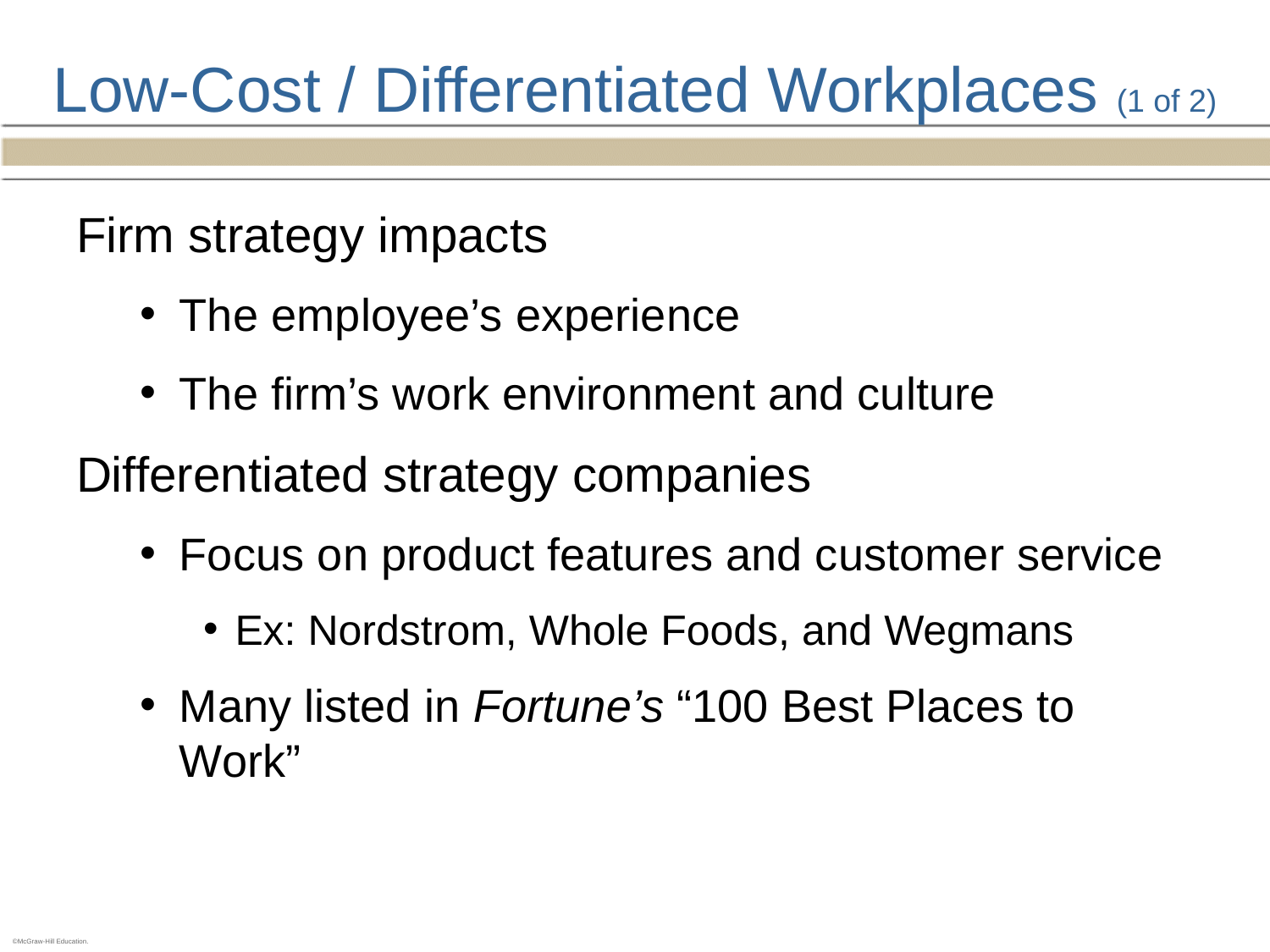

Low-Cost / Differentiated Workplaces (1 of 2)
Firm strategy impacts
The employee’s experience
The firm’s work environment and culture
Differentiated strategy companies
Focus on product features and customer service
Ex: Nordstrom, Whole Foods, and Wegmans
Many listed in Fortune’s “100 Best Places to Work”